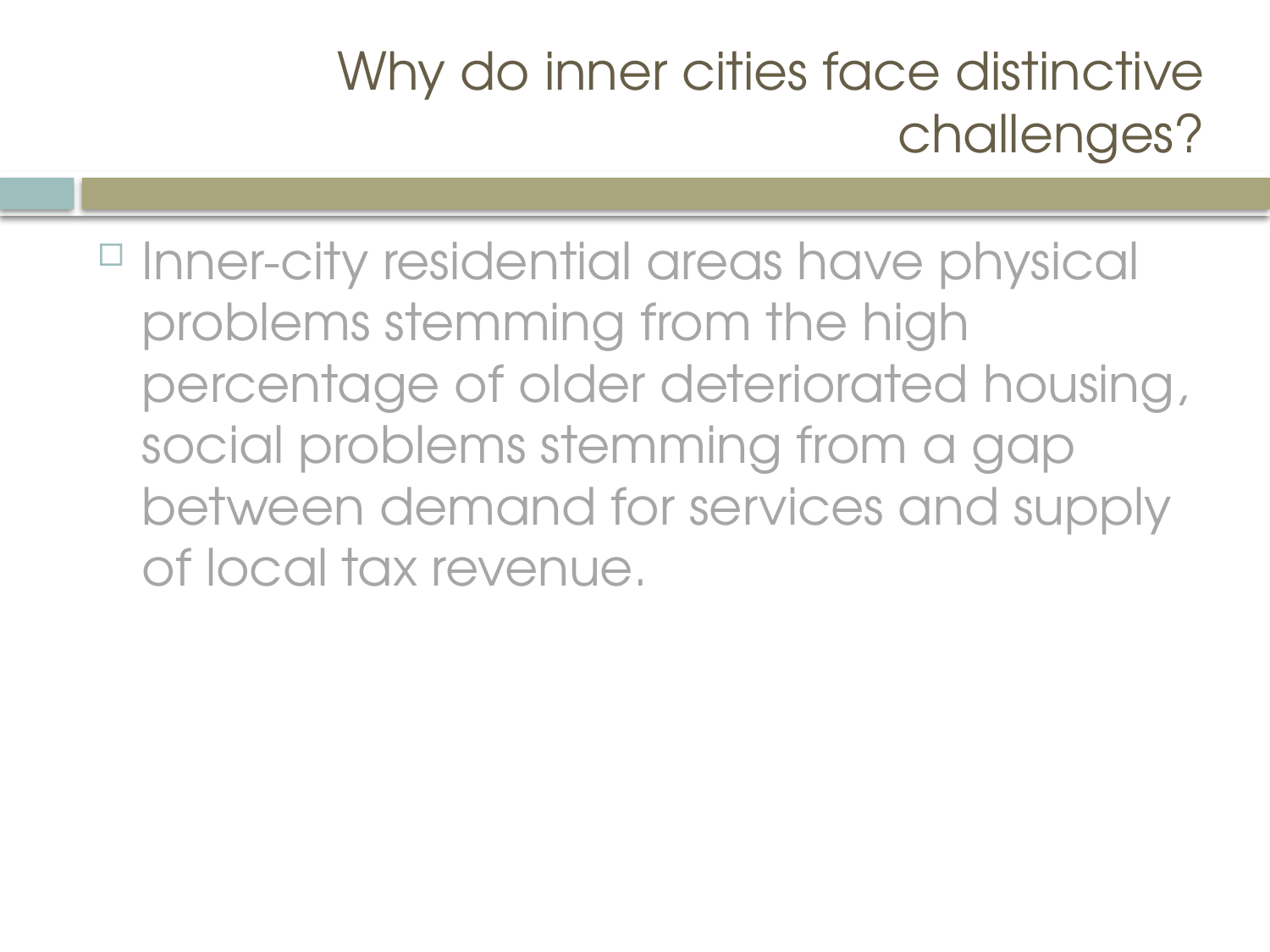

# Why do inner cities face distinctive challenges?
Inner-city residential areas have physical problems stemming from the high percentage of older deteriorated housing, social problems stemming from a gap between demand for services and supply of local tax revenue.